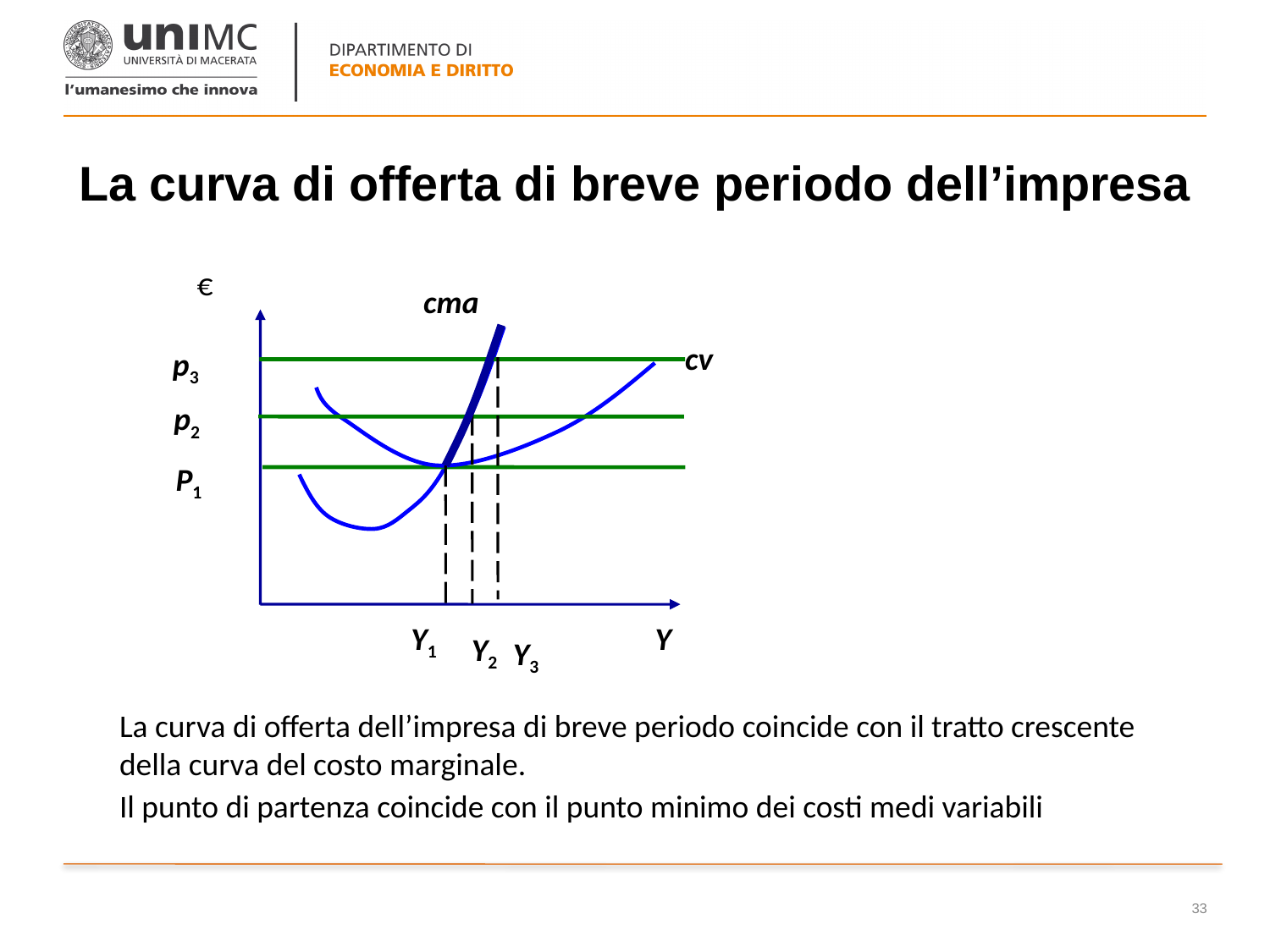

# La curva di offerta di breve periodo dell’impresa
€
cma

cv

P1

Y1
Y

p3

Y3
p2

Y2
La curva di offerta dell’impresa di breve periodo coincide con il tratto crescente della curva del costo marginale.
Il punto di partenza coincide con il punto minimo dei costi medi variabili
33